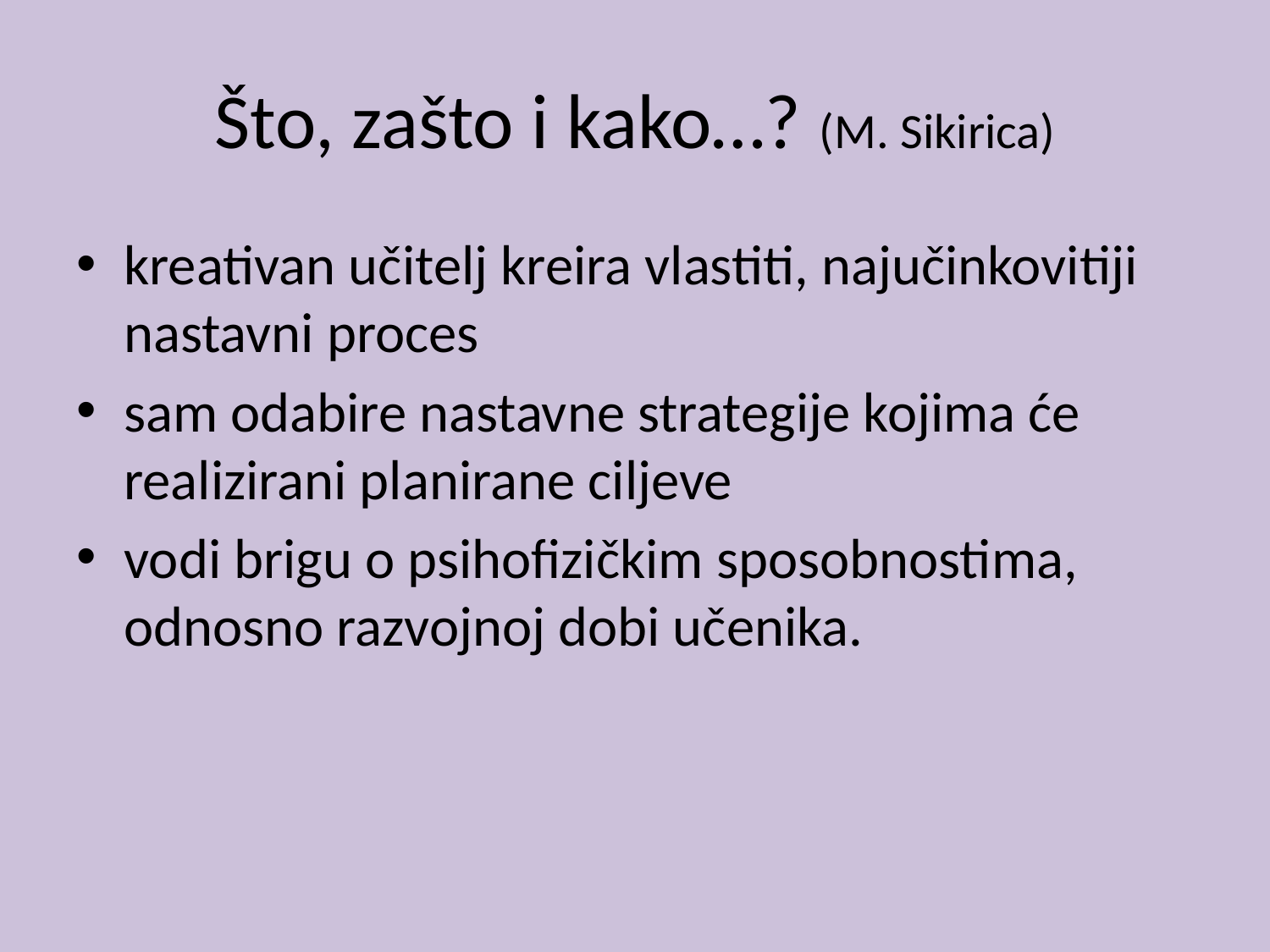

# Što, zašto i kako…? (M. Sikirica)
kreativan učitelj kreira vlastiti, najučinkovitiji nastavni proces
sam odabire nastavne strategije kojima će realizirani planirane ciljeve
vodi brigu o psihofizičkim sposobnostima, odnosno razvojnoj dobi učenika.